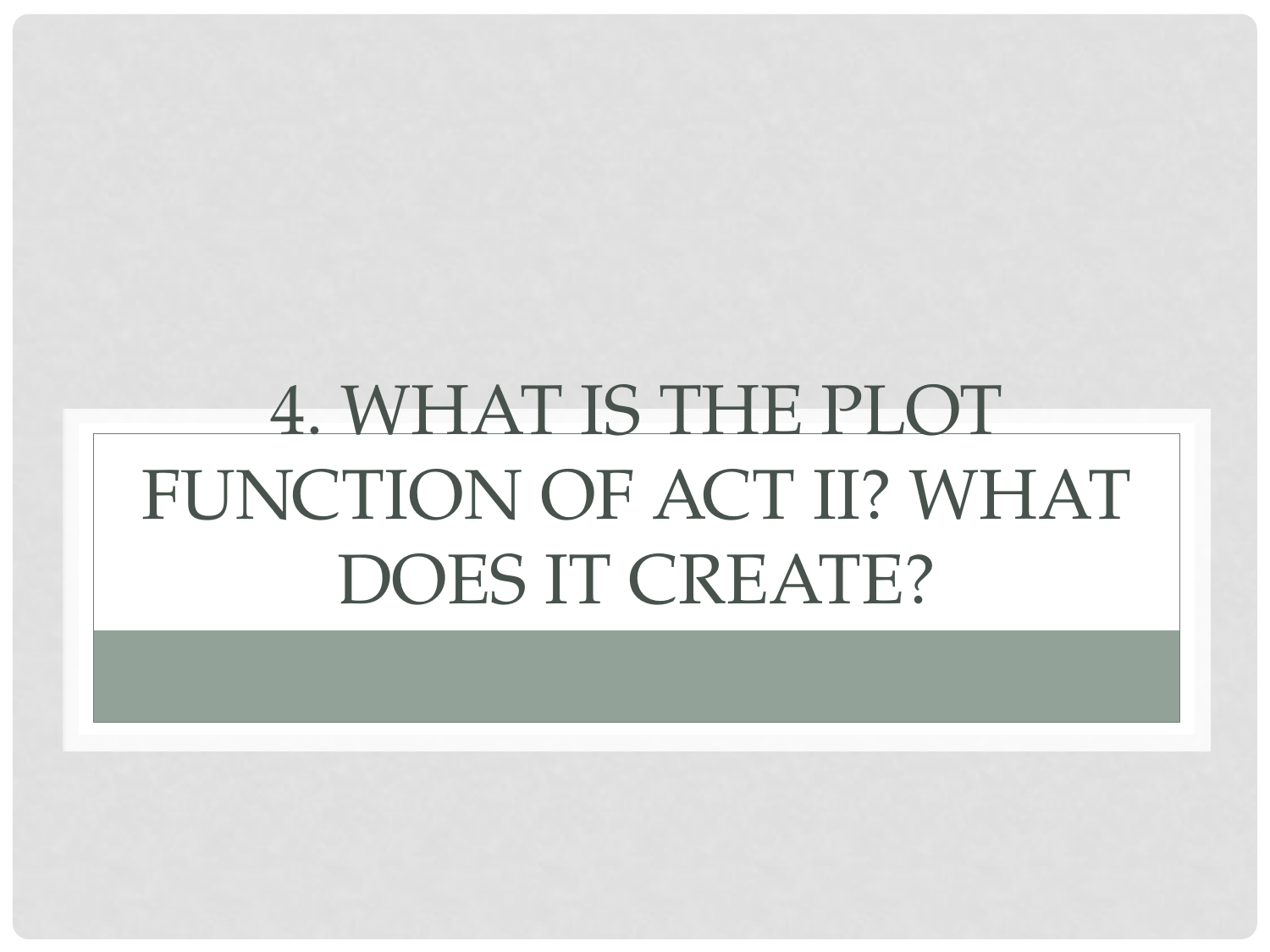

# 4. What is the plot function of Act II? What does it create?